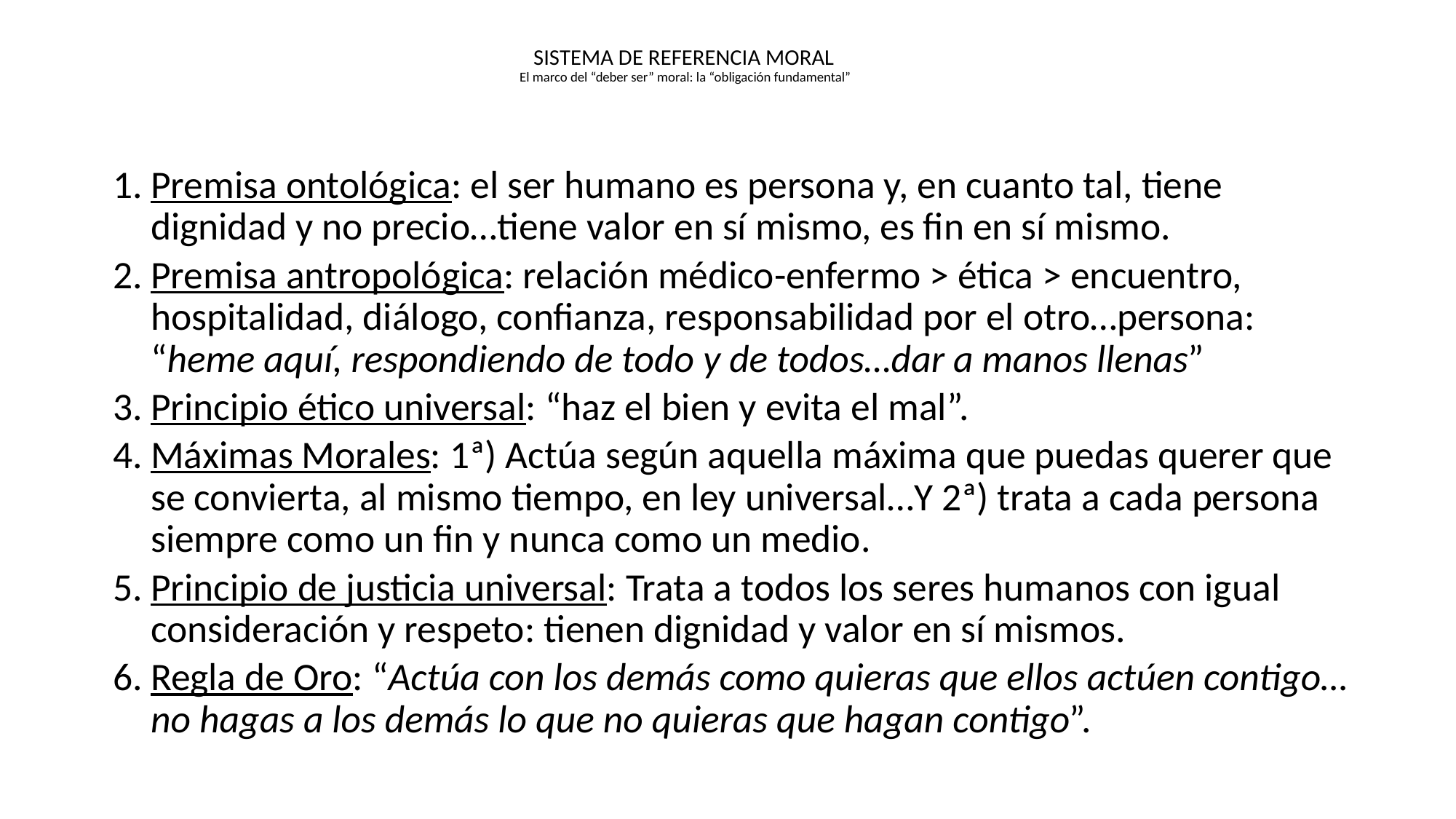

# SISTEMA DE REFERENCIA MORAL El marco del “deber ser” moral: la “obligación fundamental”

Premisa ontológica: el ser humano es persona y, en cuanto tal, tiene dignidad y no precio…tiene valor en sí mismo, es fin en sí mismo.
Premisa antropológica: relación médico-enfermo > ética > encuentro, hospitalidad, diálogo, confianza, responsabilidad por el otro…persona: “heme aquí, respondiendo de todo y de todos…dar a manos llenas”
Principio ético universal: “haz el bien y evita el mal”.
Máximas Morales: 1ª) Actúa según aquella máxima que puedas querer que se convierta, al mismo tiempo, en ley universal…Y 2ª) trata a cada persona siempre como un fin y nunca como un medio.
Principio de justicia universal: Trata a todos los seres humanos con igual consideración y respeto: tienen dignidad y valor en sí mismos.
Regla de Oro: “Actúa con los demás como quieras que ellos actúen contigo…no hagas a los demás lo que no quieras que hagan contigo”.